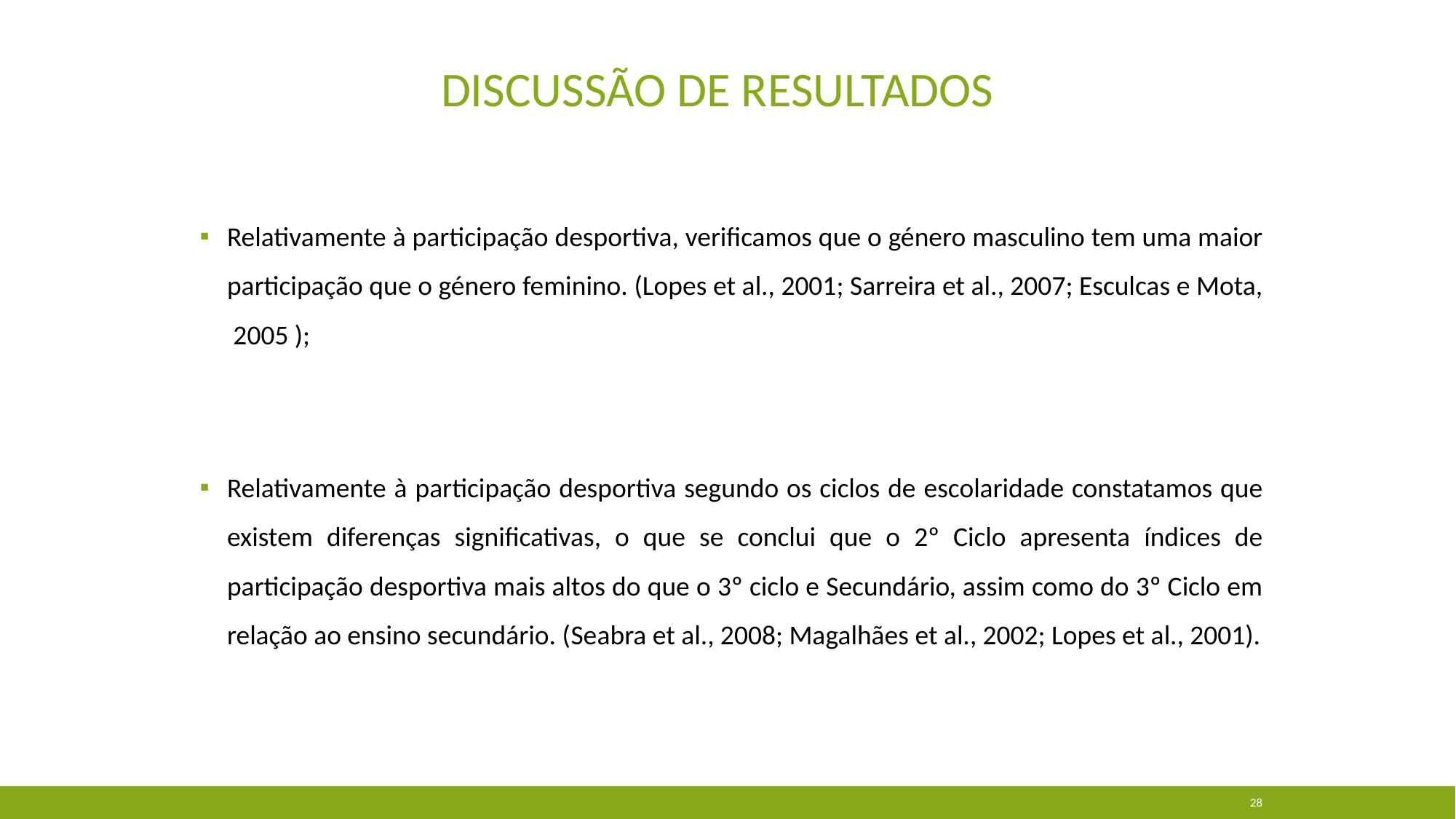

# Discussão de Resultados
Relativamente à participação desportiva, verificamos que o género masculino tem uma maior participação que o género feminino. (Lopes et al., 2001; Sarreira et al., 2007; Esculcas e Mota,  2005 );

Relativamente à participação desportiva segundo os ciclos de escolaridade constatamos que existem diferenças significativas, o que se conclui que o 2º Ciclo apresenta índices de participação desportiva mais altos do que o 3º ciclo e Secundário, assim como do 3º Ciclo em relação ao ensino secundário. (Seabra et al., 2008; Magalhães et al., 2002; Lopes et al., 2001).

28